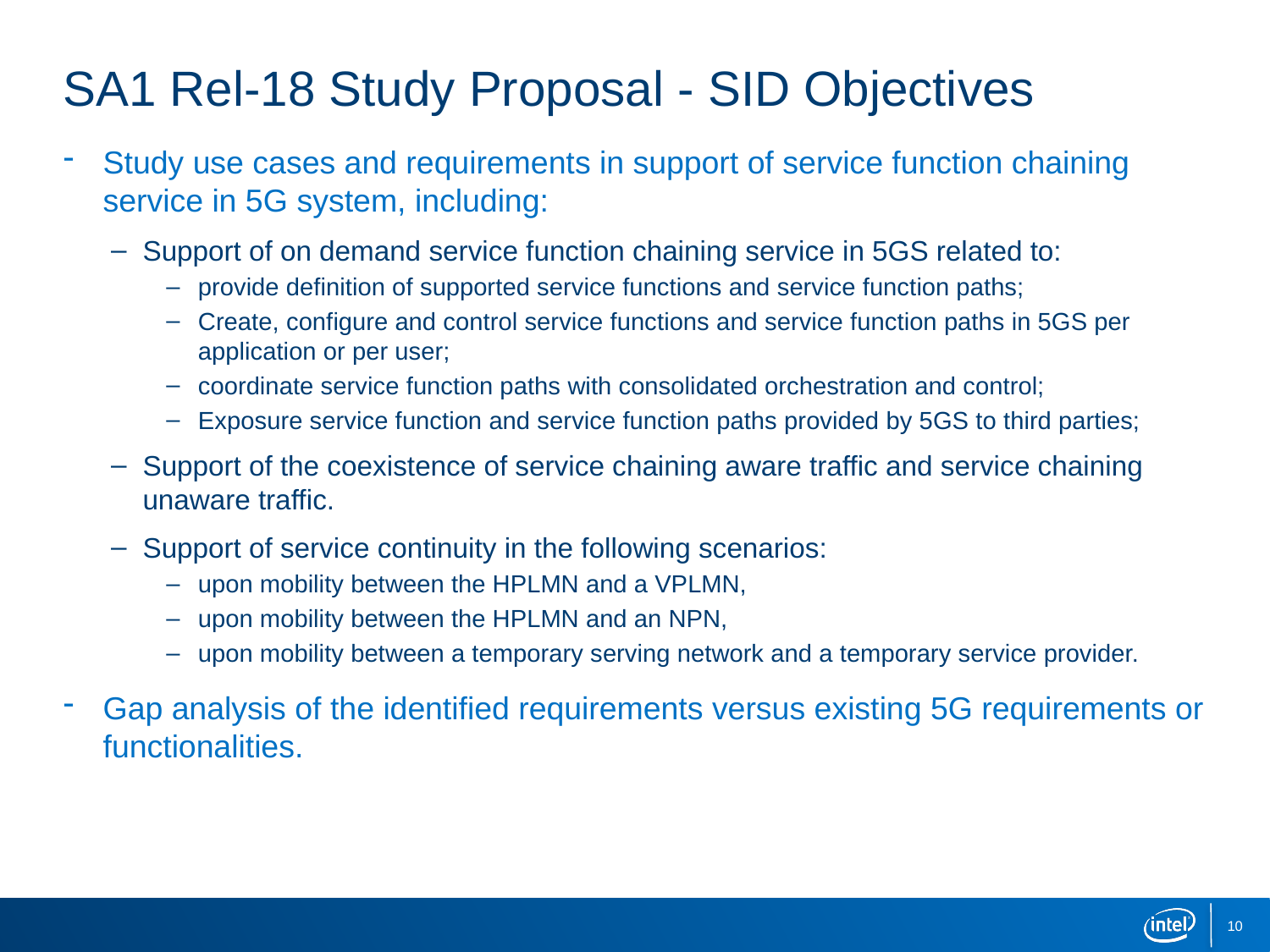

# SA1 Rel-18 Study Proposal - SID Objectives
Study use cases and requirements in support of service function chaining service in 5G system, including:
Support of on demand service function chaining service in 5GS related to:
provide definition of supported service functions and service function paths;
Create, configure and control service functions and service function paths in 5GS per application or per user;
coordinate service function paths with consolidated orchestration and control;
Exposure service function and service function paths provided by 5GS to third parties;
Support of the coexistence of service chaining aware traffic and service chaining unaware traffic.
Support of service continuity in the following scenarios:
upon mobility between the HPLMN and a VPLMN,
upon mobility between the HPLMN and an NPN,
upon mobility between a temporary serving network and a temporary service provider.
Gap analysis of the identified requirements versus existing 5G requirements or functionalities.
10